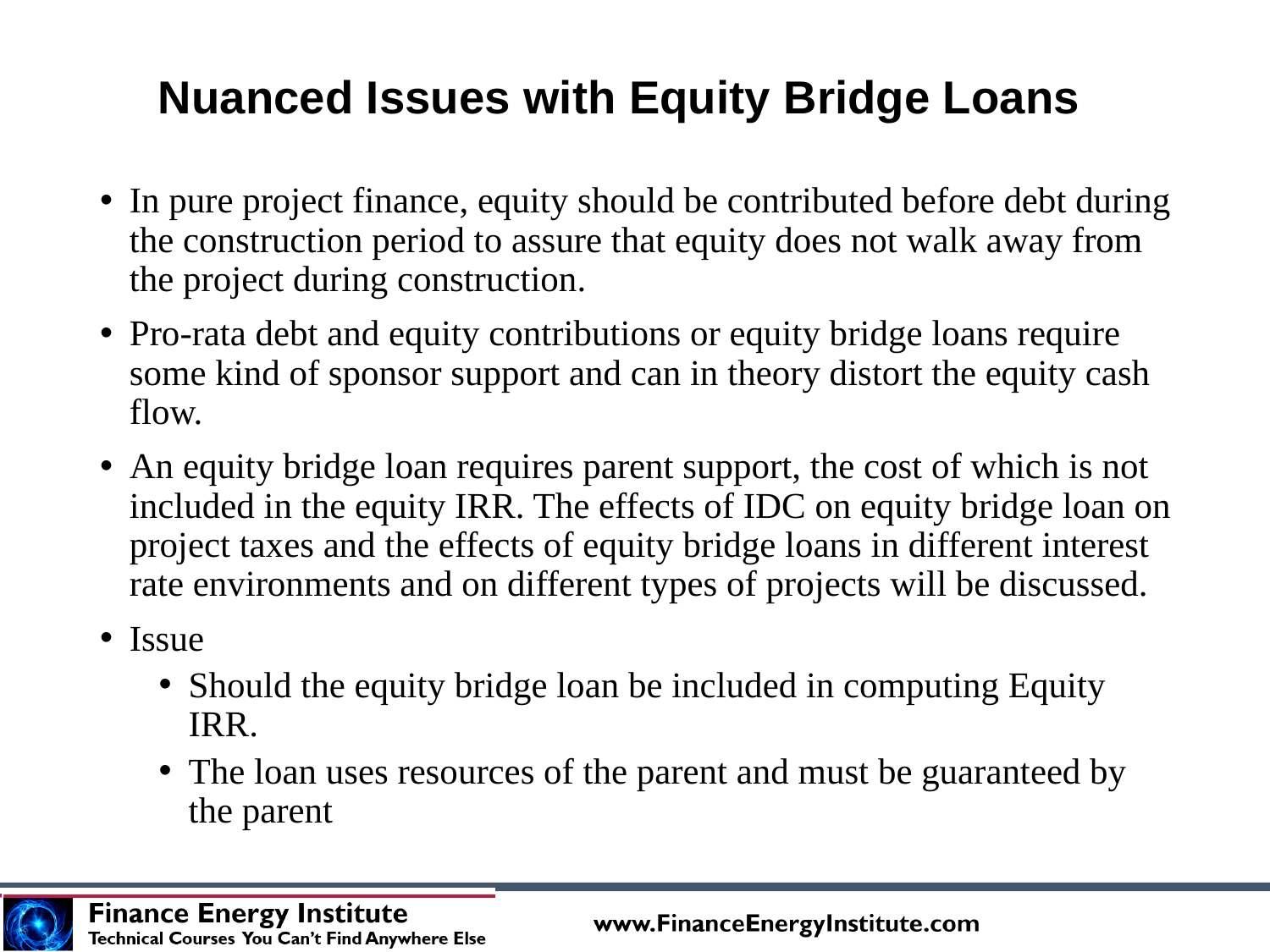

# Nuanced Issues with Equity Bridge Loans
In pure project finance, equity should be contributed before debt during the construction period to assure that equity does not walk away from the project during construction.
Pro-rata debt and equity contributions or equity bridge loans require some kind of sponsor support and can in theory distort the equity cash flow.
An equity bridge loan requires parent support, the cost of which is not included in the equity IRR. The effects of IDC on equity bridge loan on project taxes and the effects of equity bridge loans in different interest rate environments and on different types of projects will be discussed.
Issue
Should the equity bridge loan be included in computing Equity IRR.
The loan uses resources of the parent and must be guaranteed by the parent